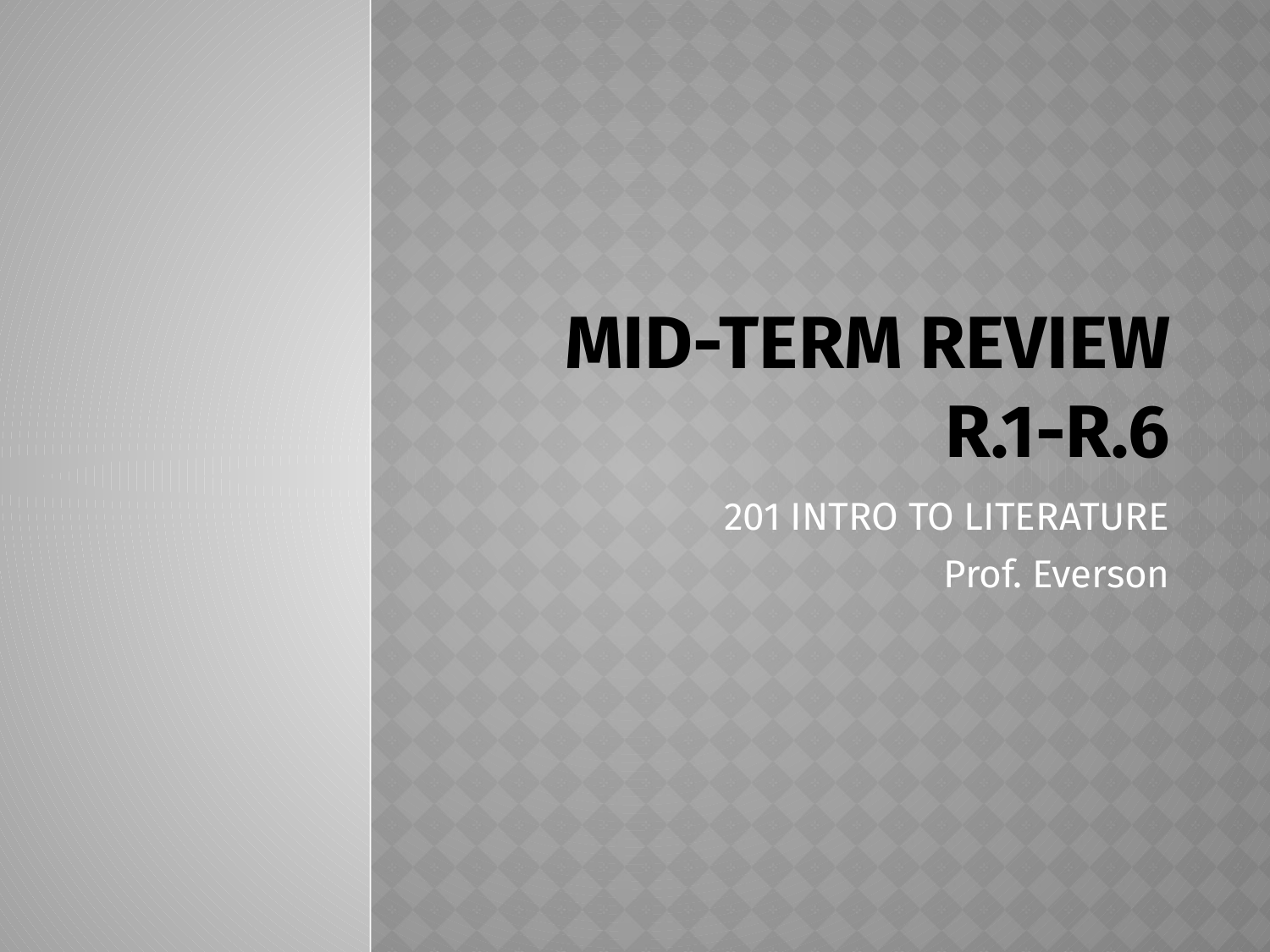

# Mid-Term review r.1-r.6
201 INTRO TO LITERATURE
Prof. Everson